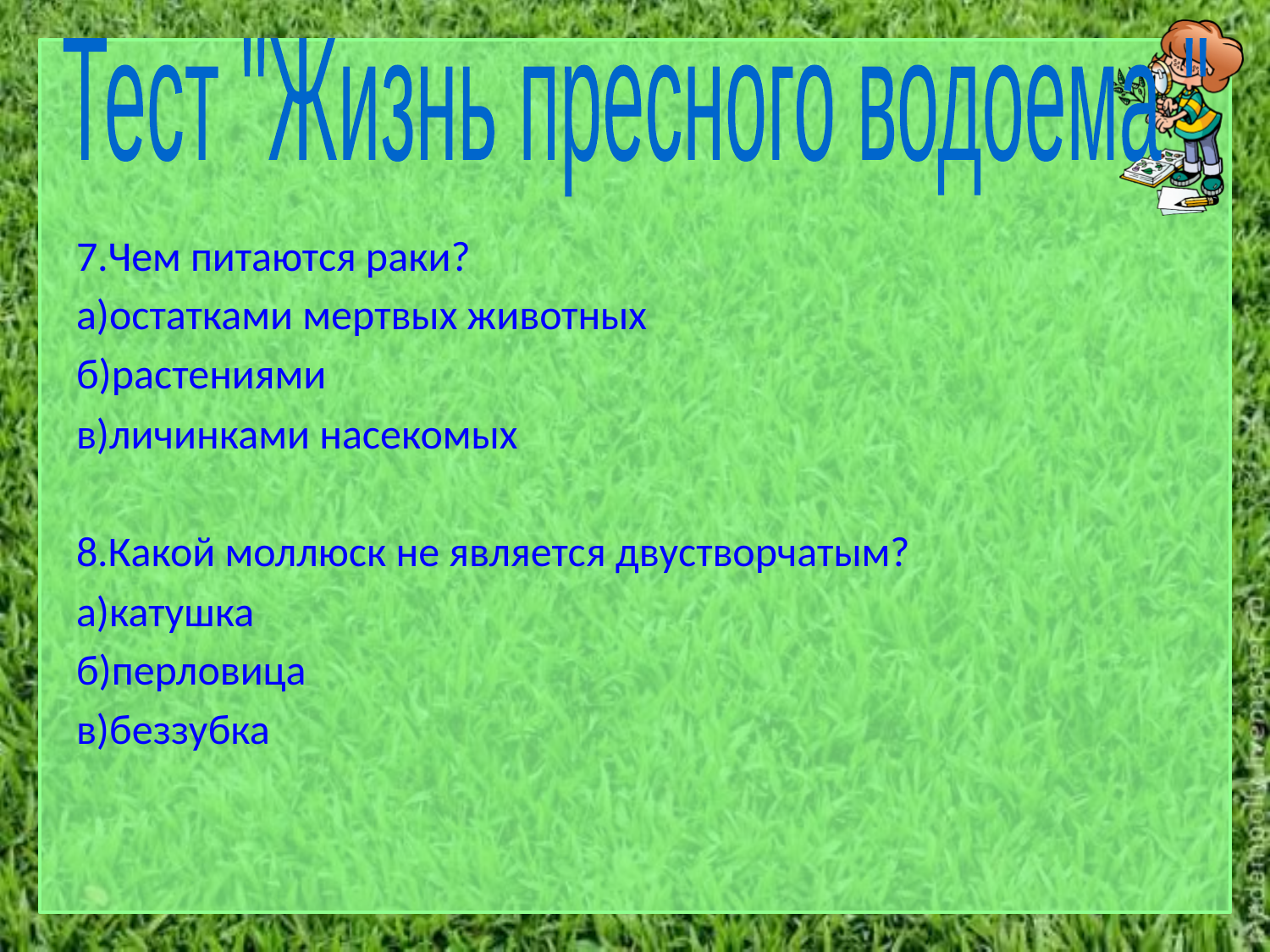

Тест "Жизнь пресного водоема "
7.Чем питаются раки?
а)остатками мертвых животных
б)растениями
в)личинками насекомых

8.Какой моллюск не является двустворчатым?
а)катушка
б)перловица
в)беззубка